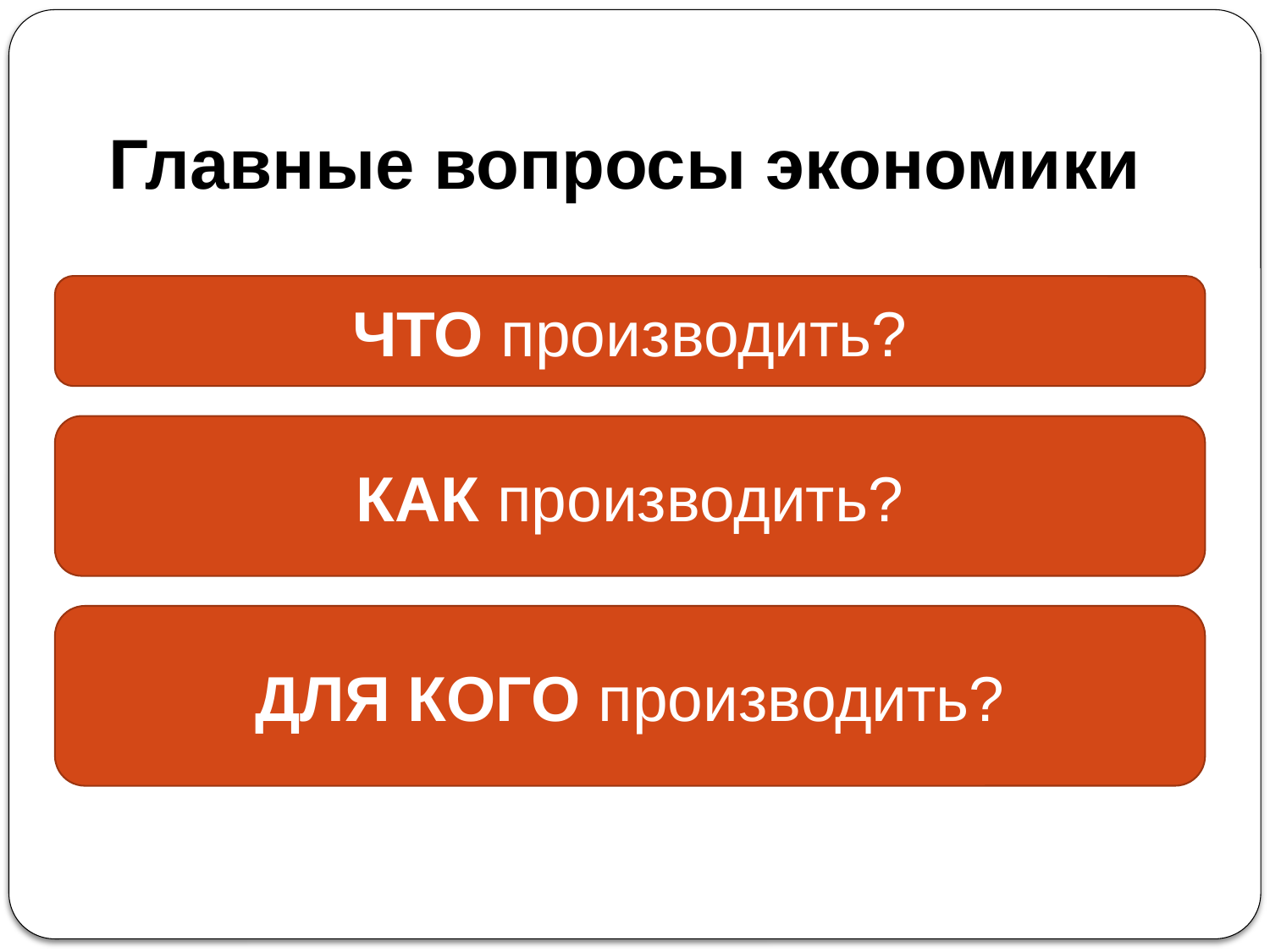

# Главные вопросы экономики

ЧТО производить?

КАК производить?

ДЛЯ КОГО производить?